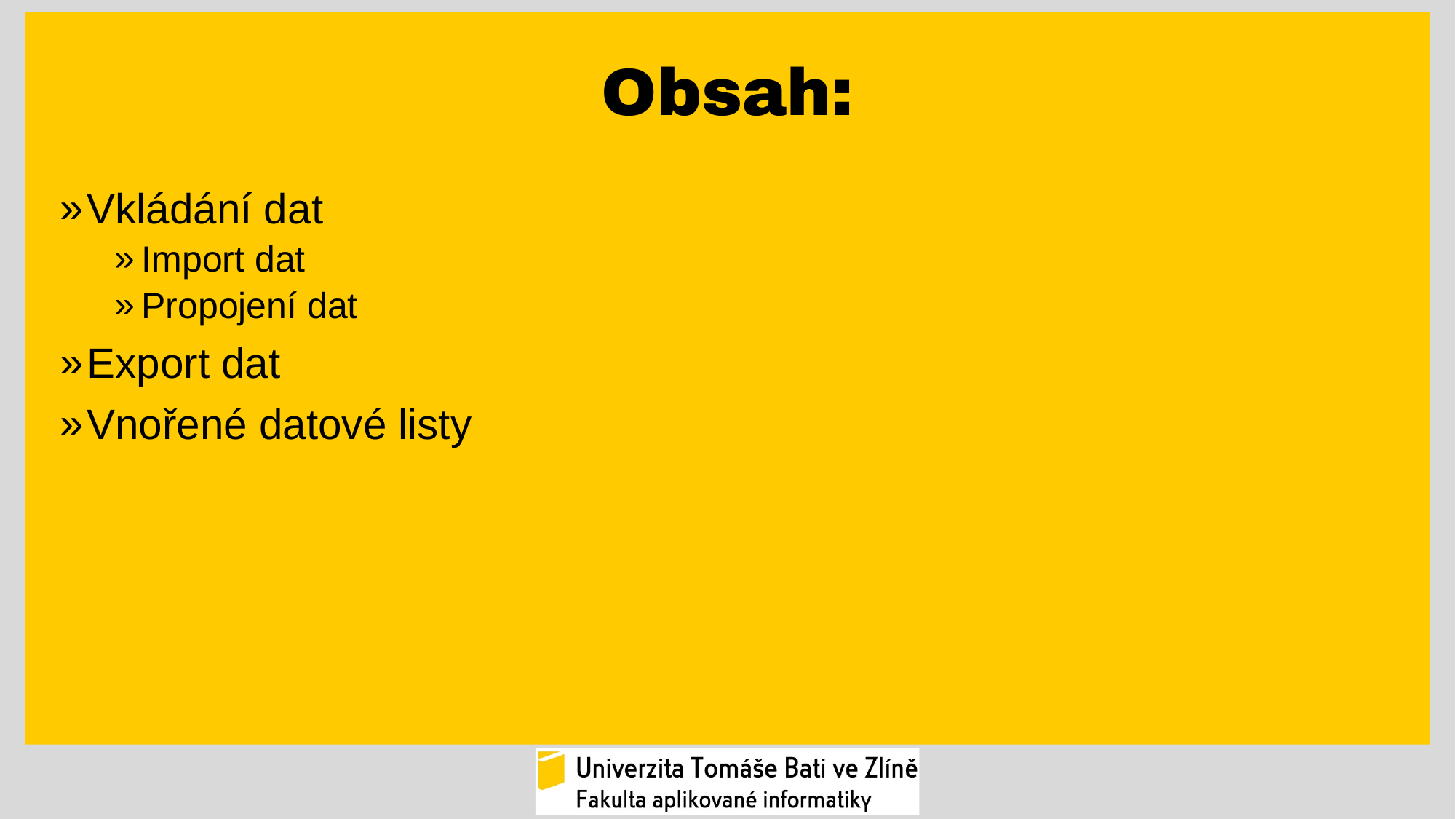

# Obsah:
Vkládání dat
Import dat
Propojení dat
Export dat
Vnořené datové listy